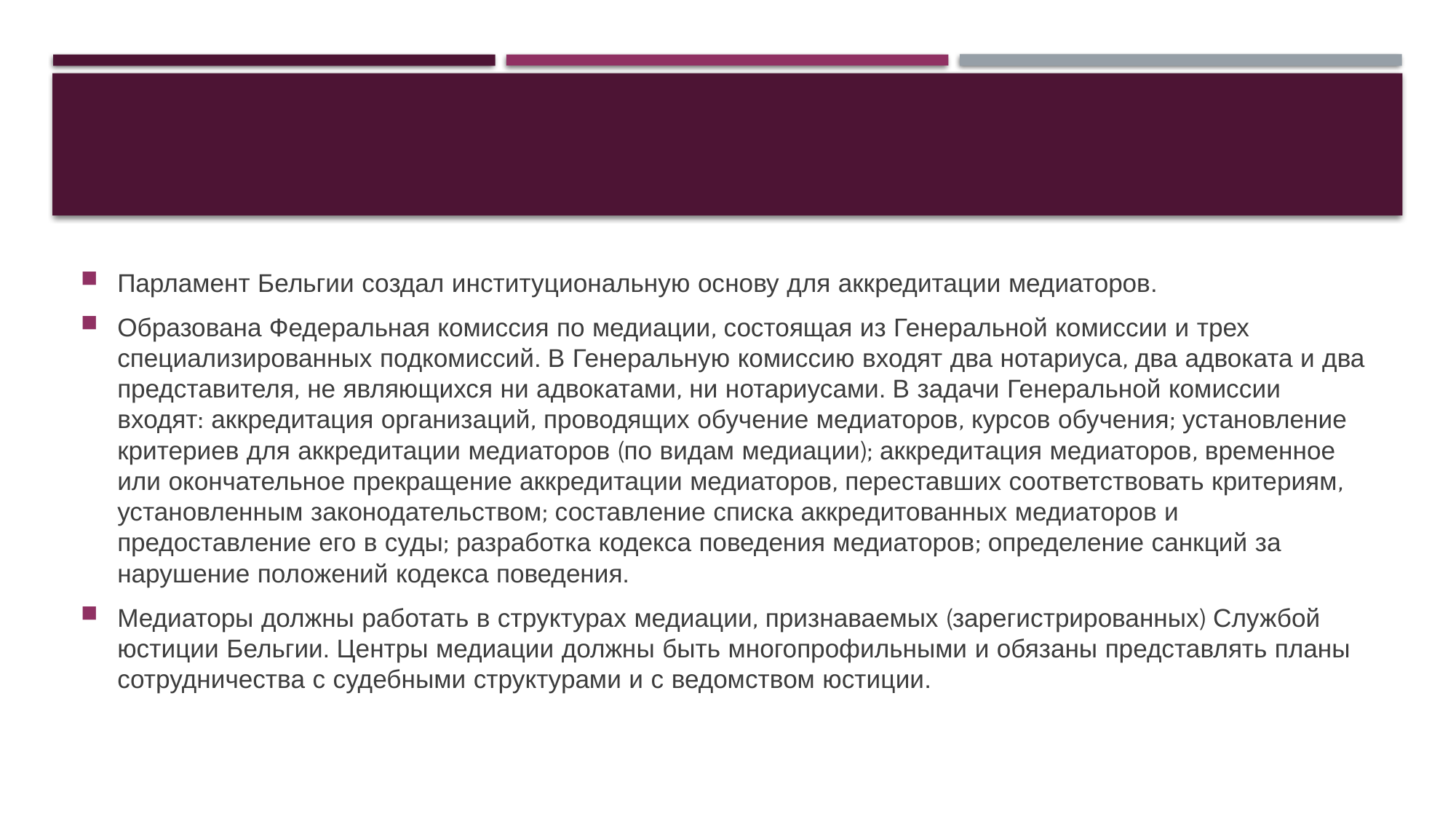

#
Парламент Бельгии создал институциональную основу для аккредитации медиаторов.
Образована Федеральная комиссия по медиации, состоящая из Генеральной комиссии и трех специализированных подкомиссий. В Генеральную комиссию входят два нотариуса, два адвоката и два представителя, не являющихся ни адвокатами, ни нотариусами. В задачи Генеральной комиссии входят: аккредитация организаций, проводящих обучение медиаторов, курсов обучения; установление критериев для аккредитации медиаторов (по видам медиации); аккредитация медиаторов, временное или окончательное прекращение аккредитации медиаторов, переставших соответствовать критериям, установленным законодательством; составление списка аккредитованных медиаторов и предоставление его в суды; разработка кодекса поведения медиаторов; определение санкций за нарушение положений кодекса поведения.
Медиаторы должны работать в структурах медиации, признаваемых (зарегистрированных) Службой юстиции Бельгии. Центры медиации должны быть многопрофильными и обязаны представлять планы сотрудничества с судебными структурами и с ведомством юстиции.